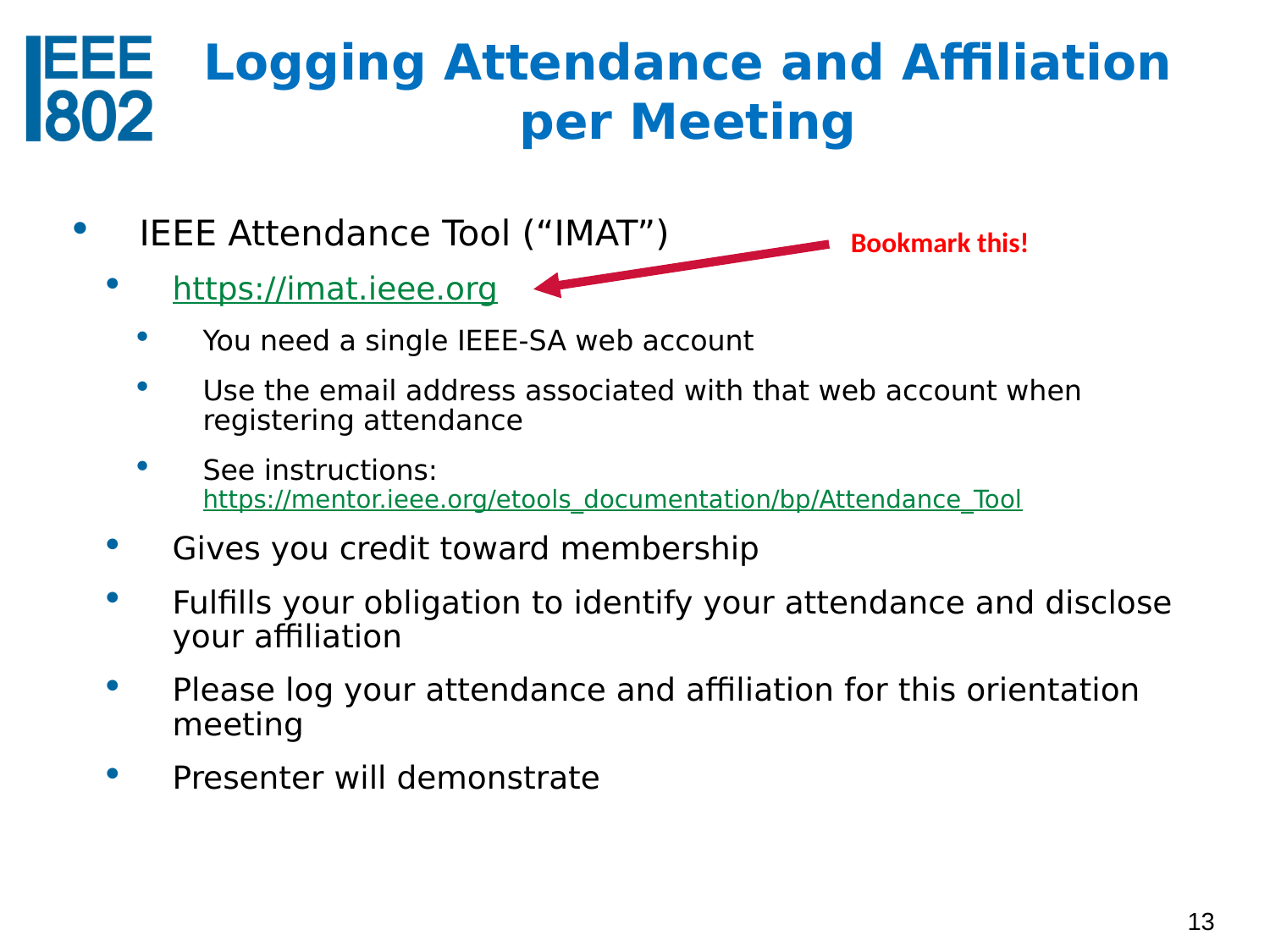

# Logging Attendance and Affiliation per Meeting
IEEE Attendance Tool (“IMAT”)
https://imat.ieee.org
You need a single IEEE-SA web account
Use the email address associated with that web account when registering attendance
See instructions: 	https://mentor.ieee.org/etools_documentation/bp/Attendance_Tool
Gives you credit toward membership
Fulfills your obligation to identify your attendance and disclose your affiliation
Please log your attendance and affiliation for this orientation meeting
Presenter will demonstrate

Bookmark this!

13